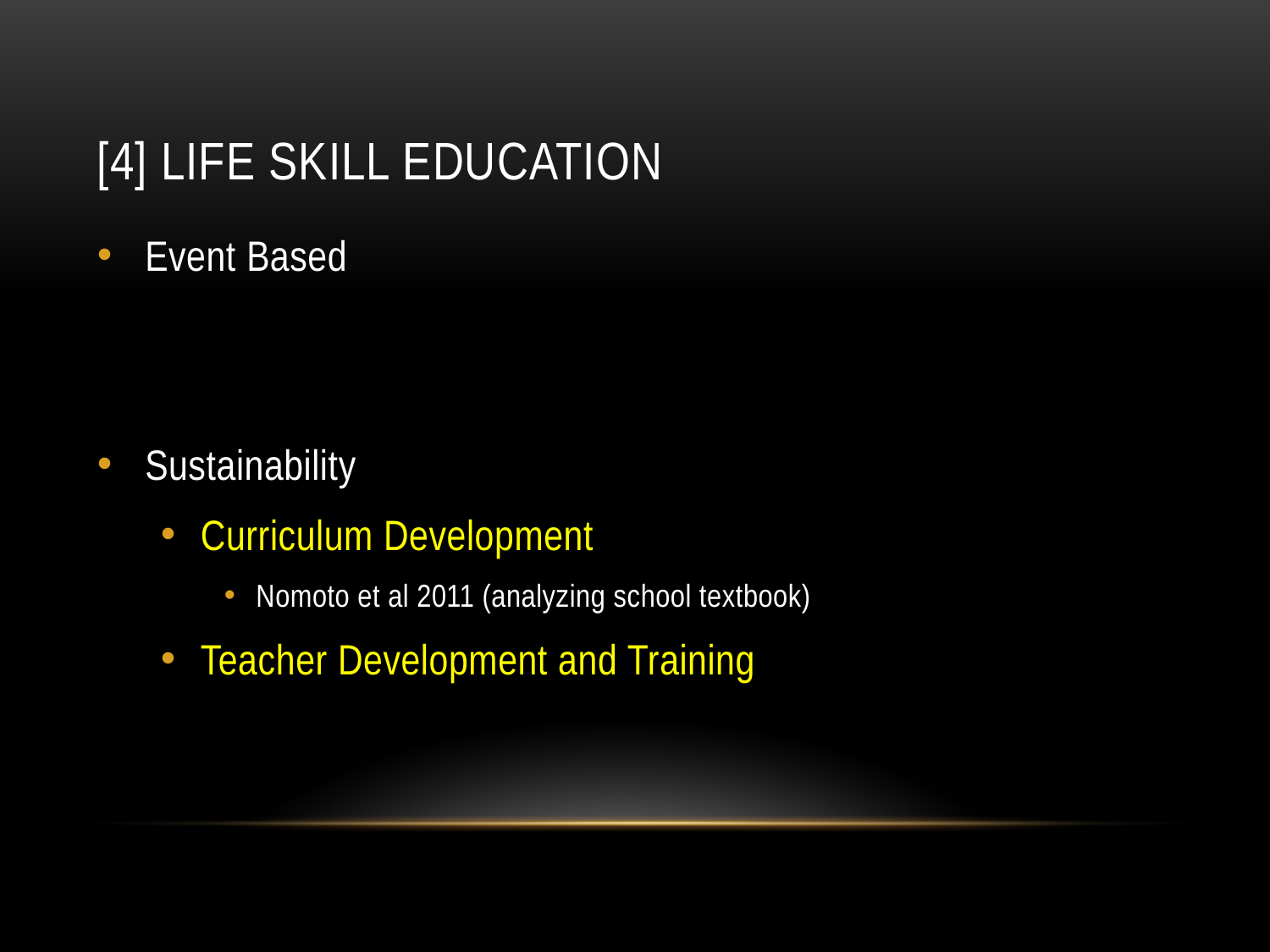

# [4] LIFE SKILL Education
Event Based

Sustainability
Curriculum Development
Nomoto et al 2011 (analyzing school textbook)
Teacher Development and Training